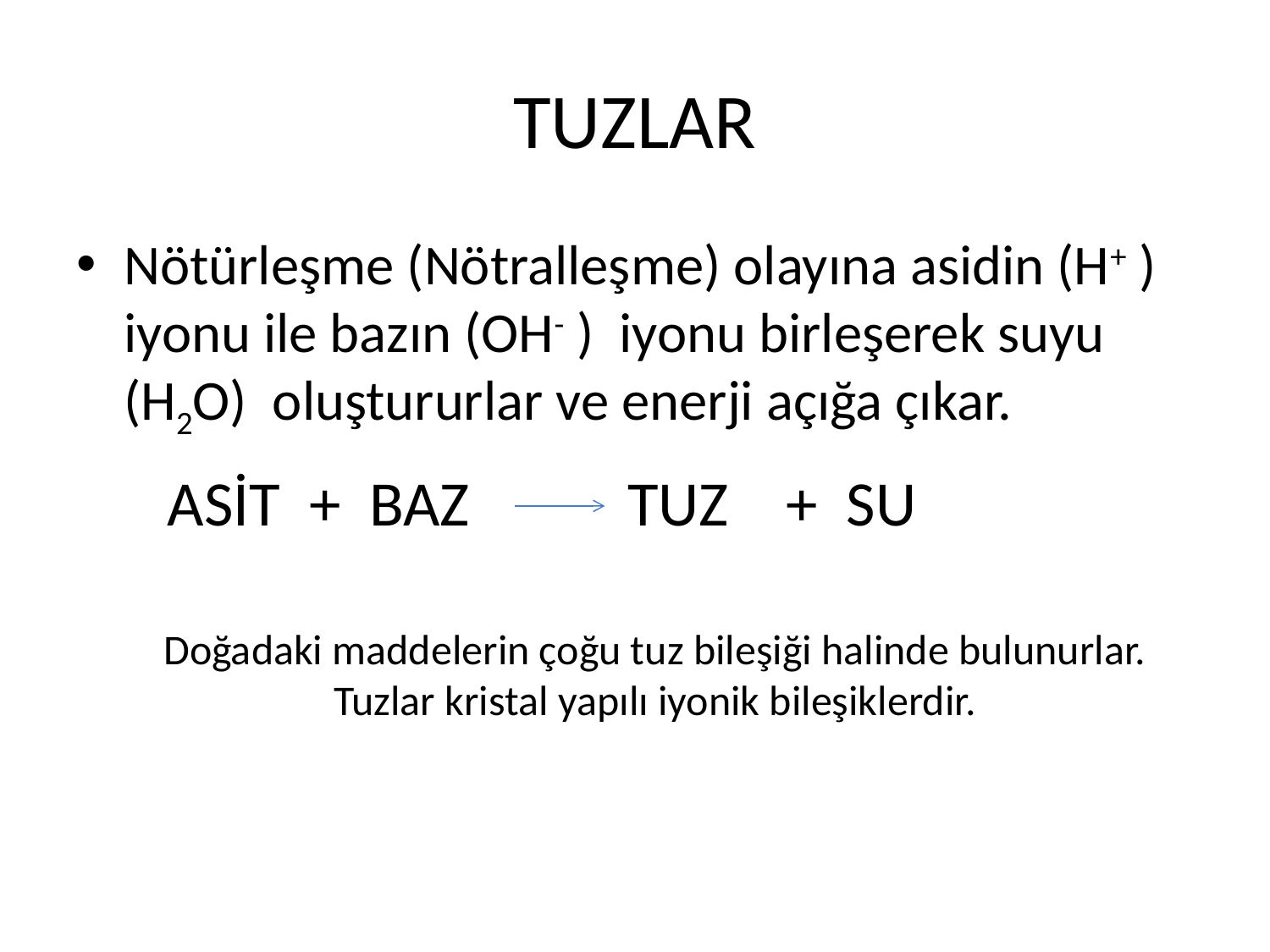

# TUZLAR
Nötürleşme (Nötralleşme) olayına asidin (H+ ) iyonu ile bazın (OH- )  iyonu birleşerek suyu (H2O)  oluştururlar ve enerji açığa çıkar.
ASİT  +  BAZ           TUZ    +  SU
Doğadaki maddelerin çoğu tuz bileşiği halinde bulunurlar. Tuzlar kristal yapılı iyonik bileşiklerdir.